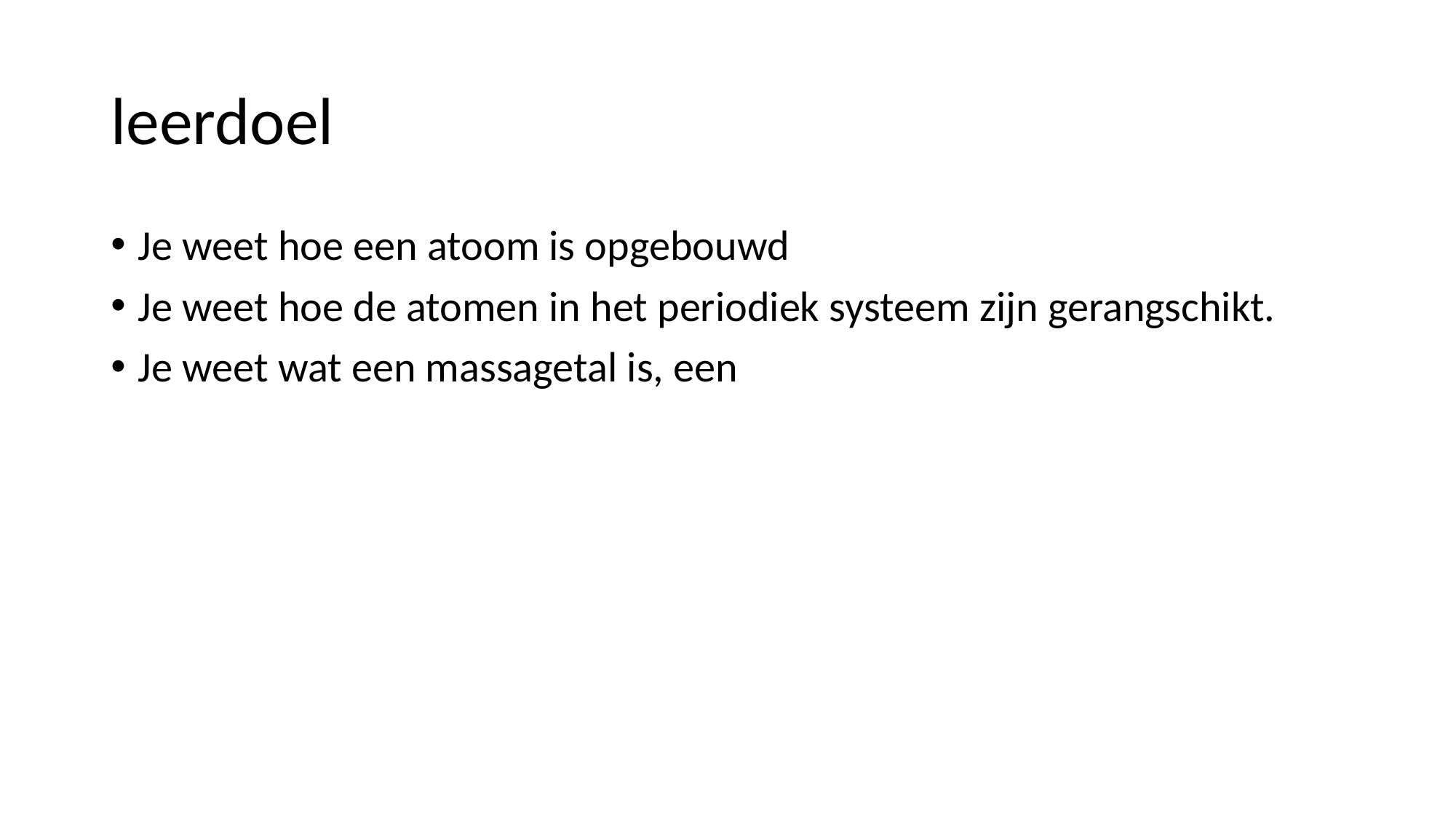

# leerdoel
Je weet hoe een atoom is opgebouwd
Je weet hoe de atomen in het periodiek systeem zijn gerangschikt.
Je weet wat een massagetal is, een